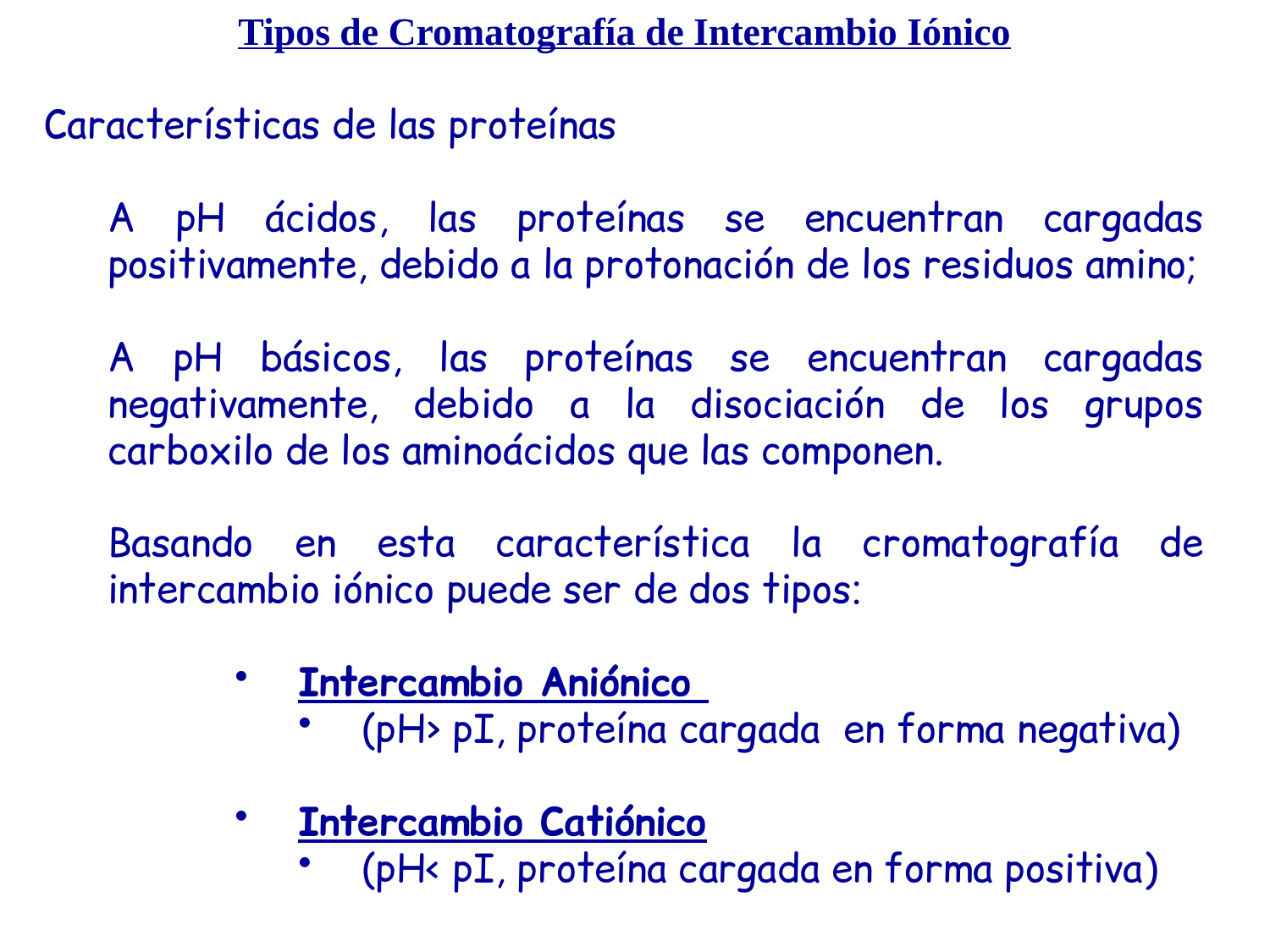

Tipos de Cromatografía de Intercambio Iónico

Características de las proteínas

	A pH ácidos, las proteínas se encuentran cargadas positivamente, debido a la protonación de los residuos amino;

	A pH básicos, las proteínas se encuentran cargadas negativamente, debido a la disociación de los grupos carboxilo de los aminoácidos que las componen.

	Basando en esta característica la cromatografía de intercambio iónico puede ser de dos tipos:

Intercambio Aniónico
(pH> pI, proteína cargada  en forma negativa)

Intercambio Catiónico
(pH< pI, proteína cargada en forma positiva)